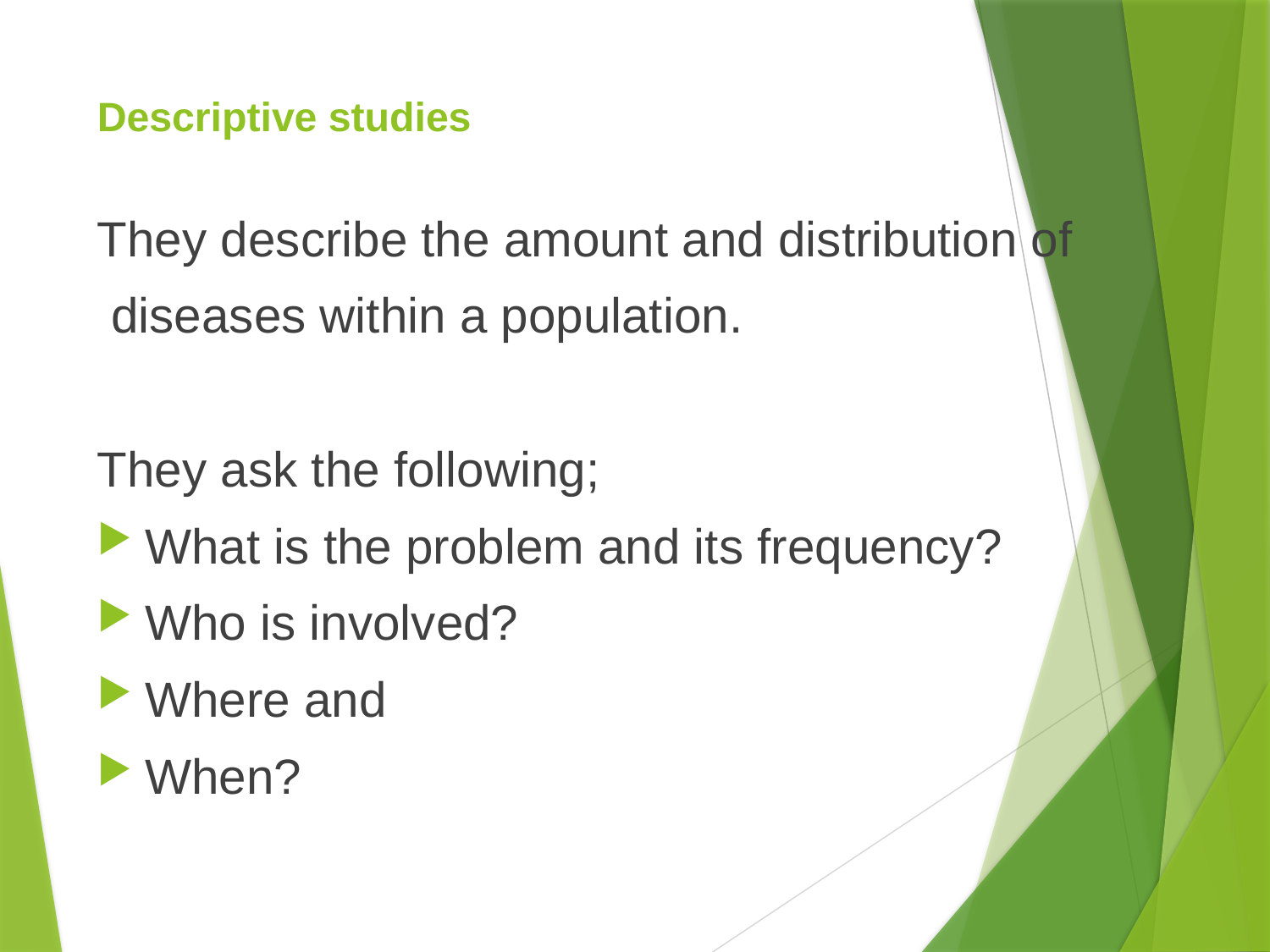

# Descriptive studies
They describe the amount and distribution of
 diseases within a population.

They ask the following;
What is the problem and its frequency?
Who is involved?
Where and
When?